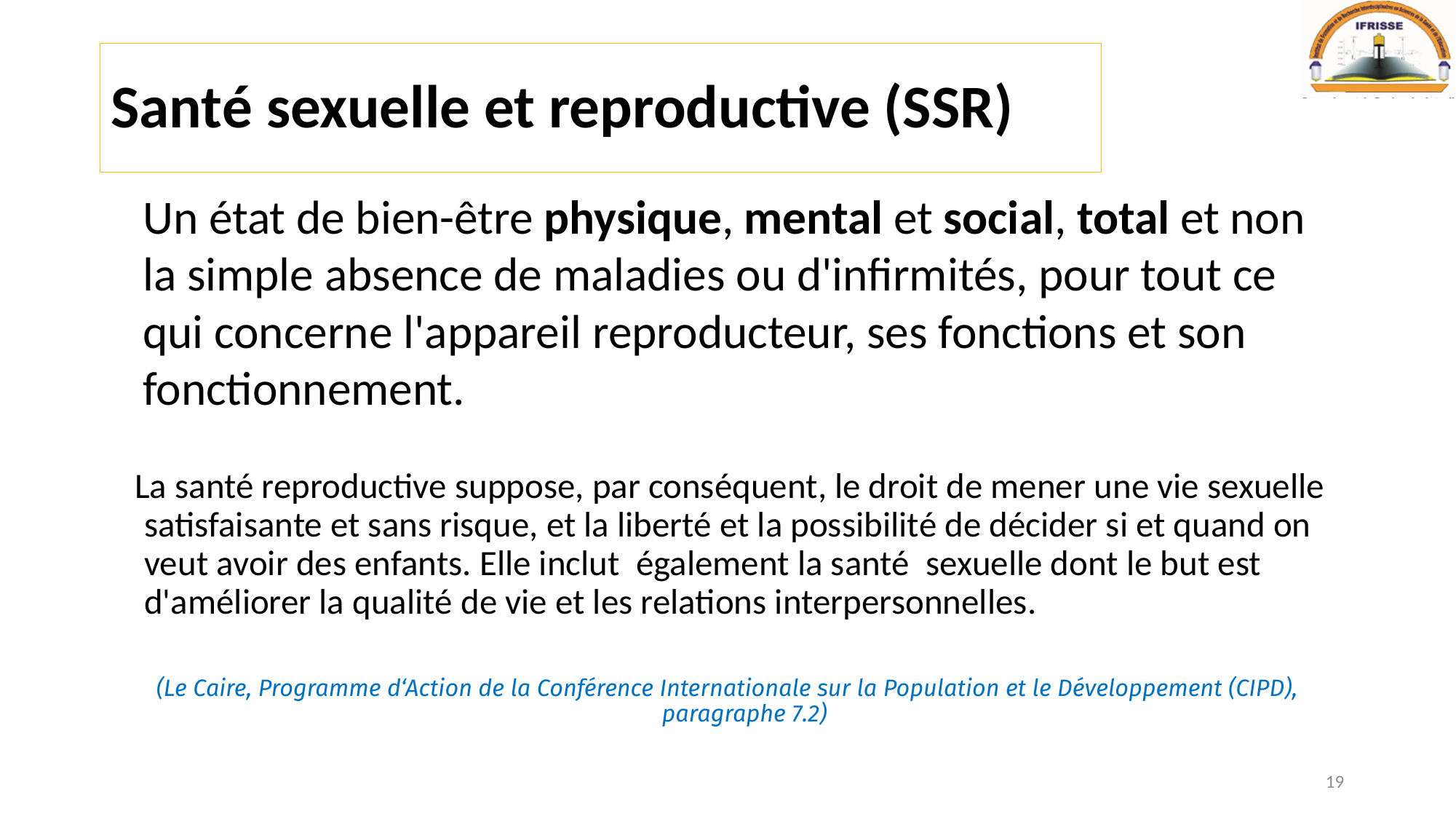

# Santé sexuelle et reproductive (SSR)
    Un état de bien-être physique, mental et social, total et non la simple absence de maladies ou d'infirmités, pour tout ce qui concerne l'appareil reproducteur, ses fonctions et son fonctionnement.

   La santé reproductive suppose, par conséquent, le droit de mener une vie sexuelle satisfaisante et sans risque, et la liberté et la possibilité de décider si et quand on veut avoir des enfants. Elle inclut  également la santé  sexuelle dont le but est d'améliorer la qualité de vie et les relations interpersonnelles.

(Le Caire, Programme d‘Action de la Conférence Internationale sur la Population et le Développement (CIPD), paragraphe 7.2)

19